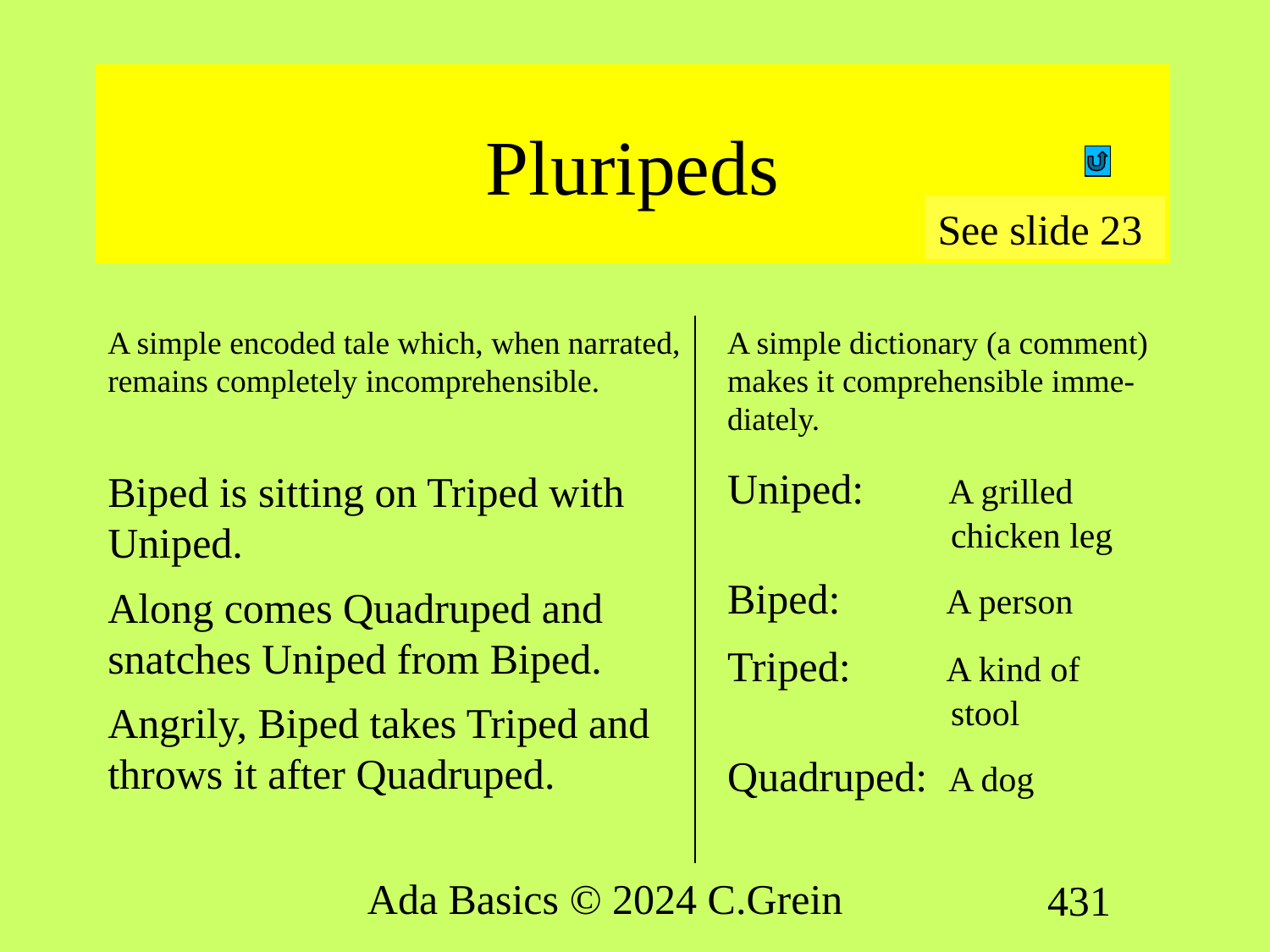

# Pluripeds

See slide 23
A simple encoded tale which, when narrated, remains completely incomprehensible.

Biped is sitting on Triped with Uniped.
Along comes Quadruped and snatches Uniped from Biped.
Angrily, Biped takes Triped and throws it after Quadruped.
A simple dictionary (a comment) makes it comprehensible imme-diately.

Uniped:        A grilled chicken leg

Biped:          A person

Triped:         A kind of stool

Quadruped:  A dog
Ada Basics © 2024 C.Grein
431